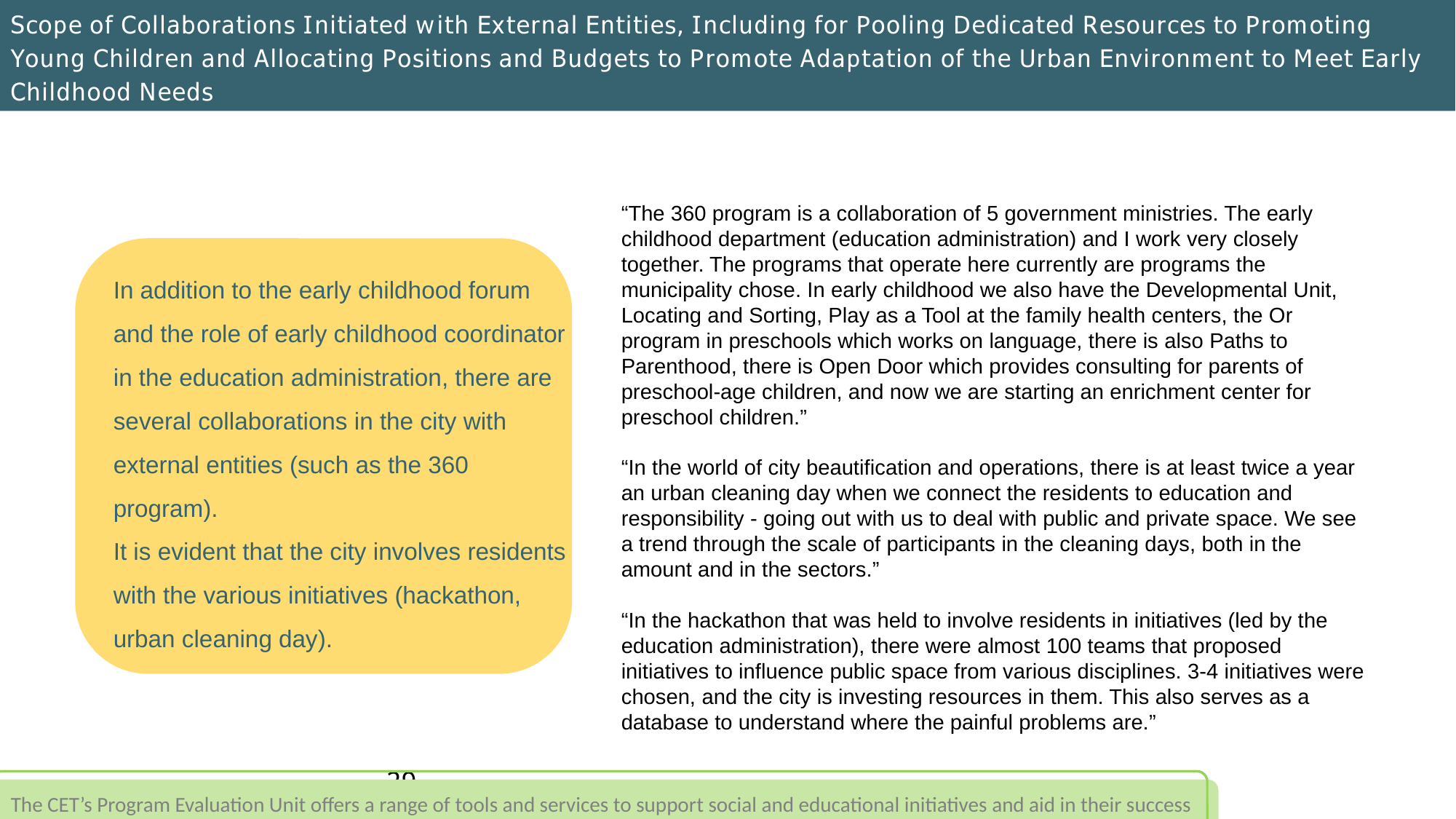

Scope of Collaborations Initiated with External Entities, Including for Pooling Dedicated Resources to Promoting Young Children and Allocating Positions and Budgets to Promote Adaptation of the Urban Environment to Meet Early Childhood Needs
“The 360 program is a collaboration of 5 government ministries. The early childhood department (education administration) and I work very closely together. The programs that operate here currently are programs the municipality chose. In early childhood we also have the Developmental Unit, Locating and Sorting, Play as a Tool at the family health centers, the Or program in preschools which works on language, there is also Paths to Parenthood, there is Open Door which provides consulting for parents of preschool-age children, and now we are starting an enrichment center for preschool children.”

“In the world of city beautification and operations, there is at least twice a year an urban cleaning day when we connect the residents to education and responsibility - going out with us to deal with public and private space. We see a trend through the scale of participants in the cleaning days, both in the amount and in the sectors.”

“In the hackathon that was held to involve residents in initiatives (led by the education administration), there were almost 100 teams that proposed initiatives to influence public space from various disciplines. 3-4 initiatives were chosen, and the city is investing resources in them. This also serves as a database to understand where the painful problems are.”

In addition to the early childhood forum and the role of early childhood coordinator in the education administration, there are several collaborations in the city with external entities (such as the 360 program).
It is evident that the city involves residents with the various initiatives (hackathon, urban cleaning day).